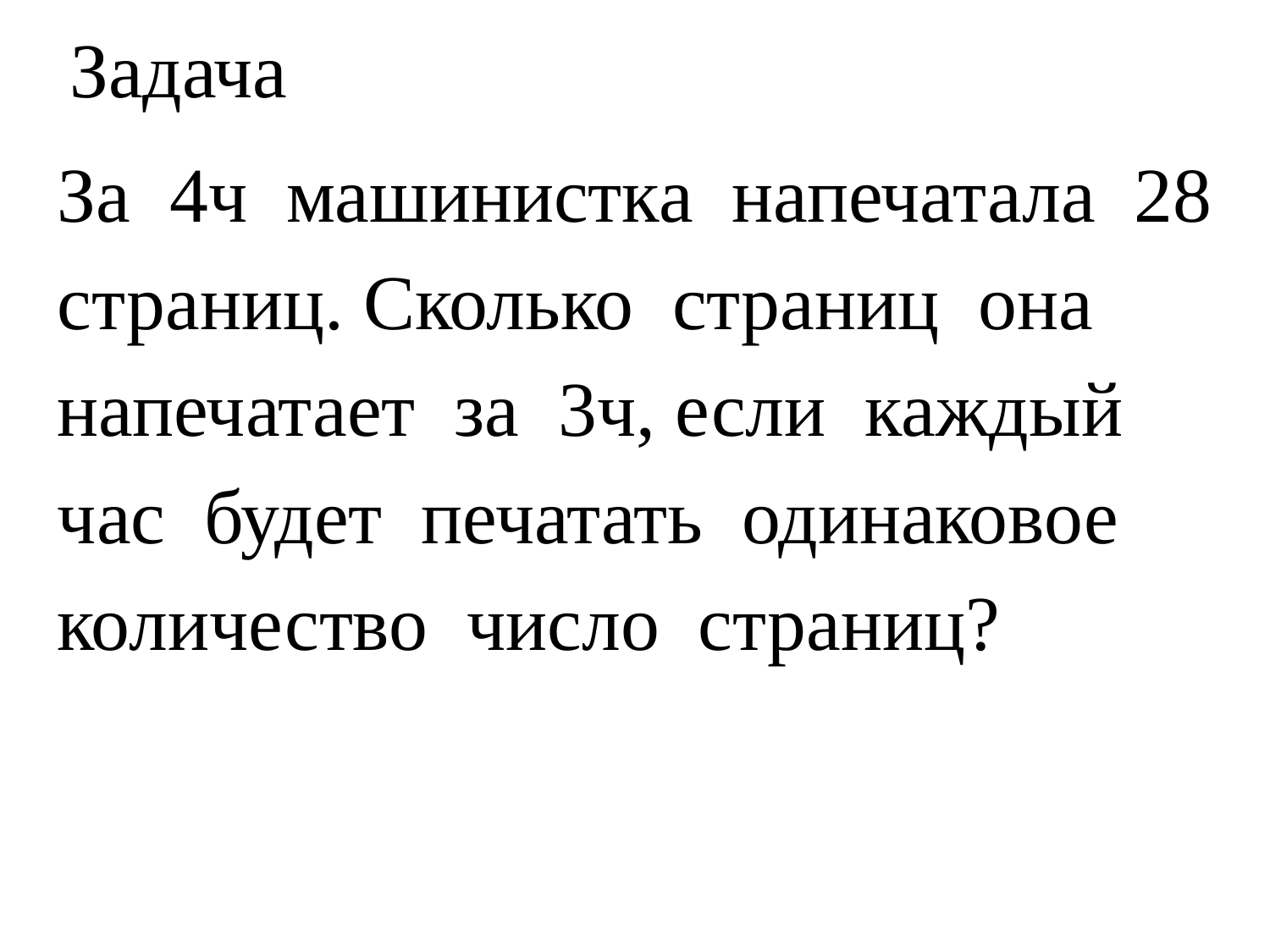

Задача
За  4ч  машинистка  напечатала  28  страниц. Сколько  страниц  она  напечатает  за  3ч, если  каждый  час  будет  печатать  одинаковое  количество  число  страниц?